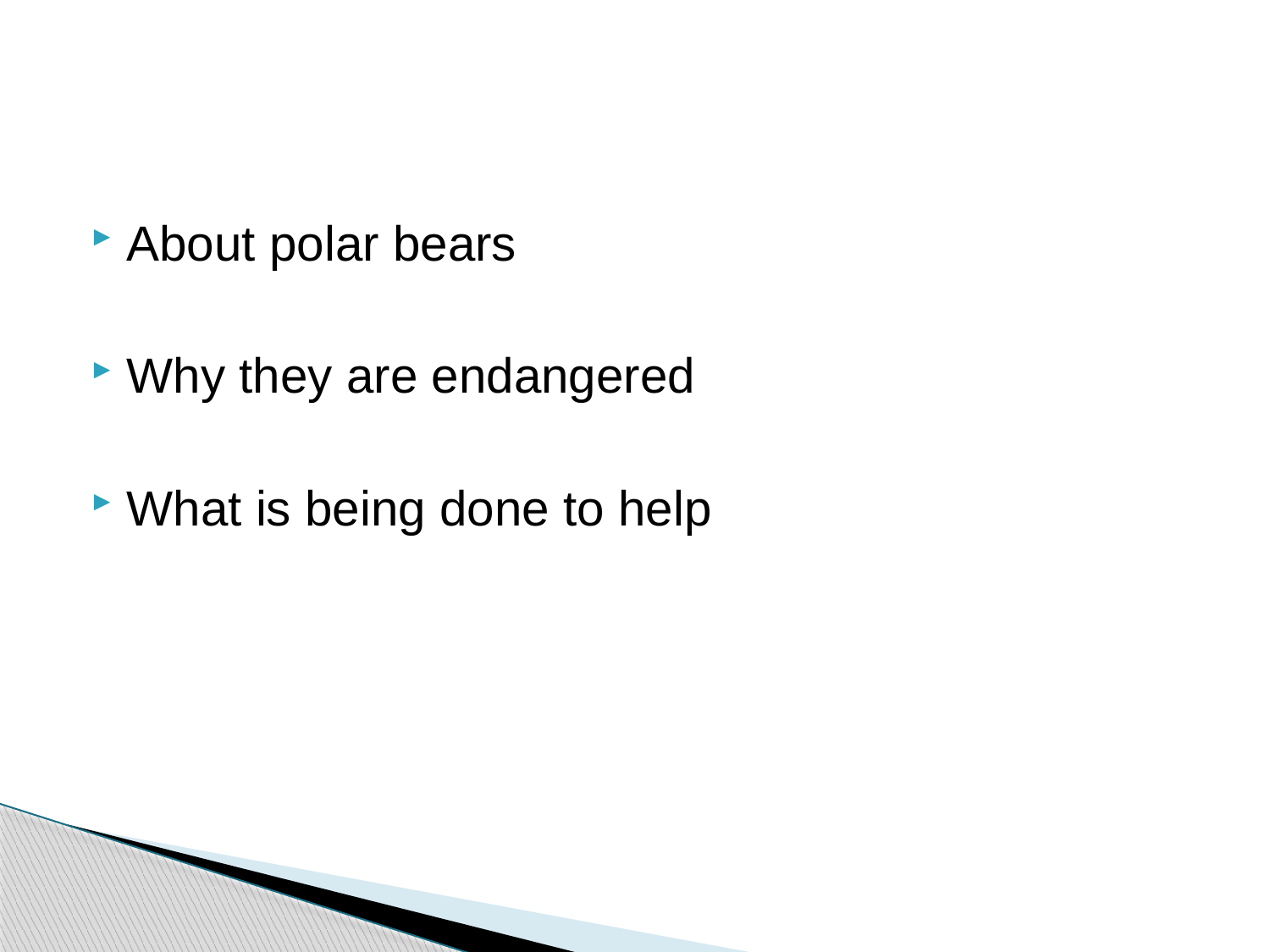

#
About polar bears

Why they are endangered

What is being done to help